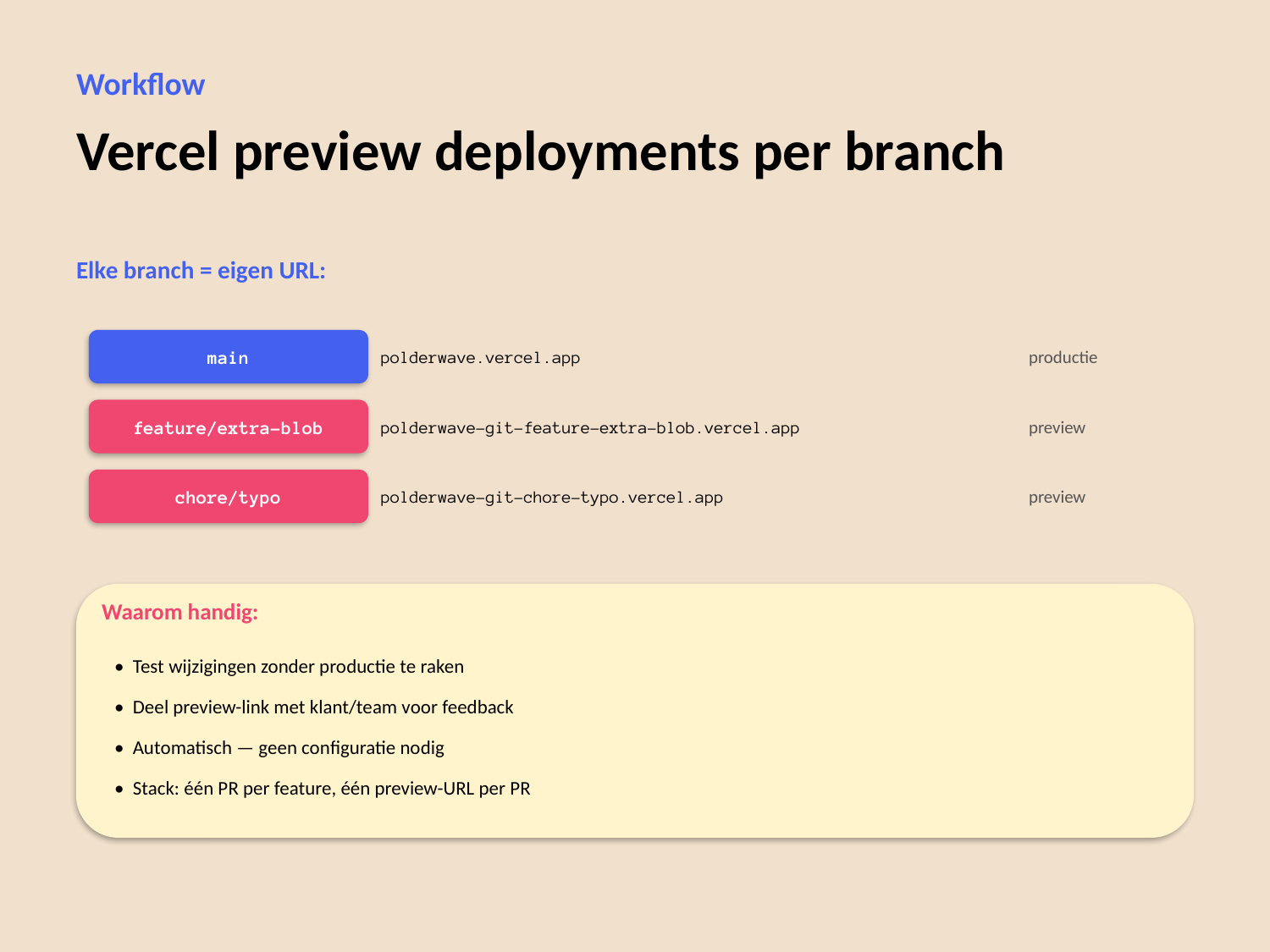

Workflow
Vercel preview deployments per branch
Elke branch = eigen URL:

main
polderwave.vercel.app
productie

feature/extra-blob
polderwave-git-feature-extra-blob.vercel.app
preview

chore/typo
polderwave-git-chore-typo.vercel.app
preview

Waarom handig:
•  Test wijzigingen zonder productie te raken
•  Deel preview-link met klant/team voor feedback
•  Automatisch — geen configuratie nodig
•  Stack: één PR per feature, één preview-URL per PR